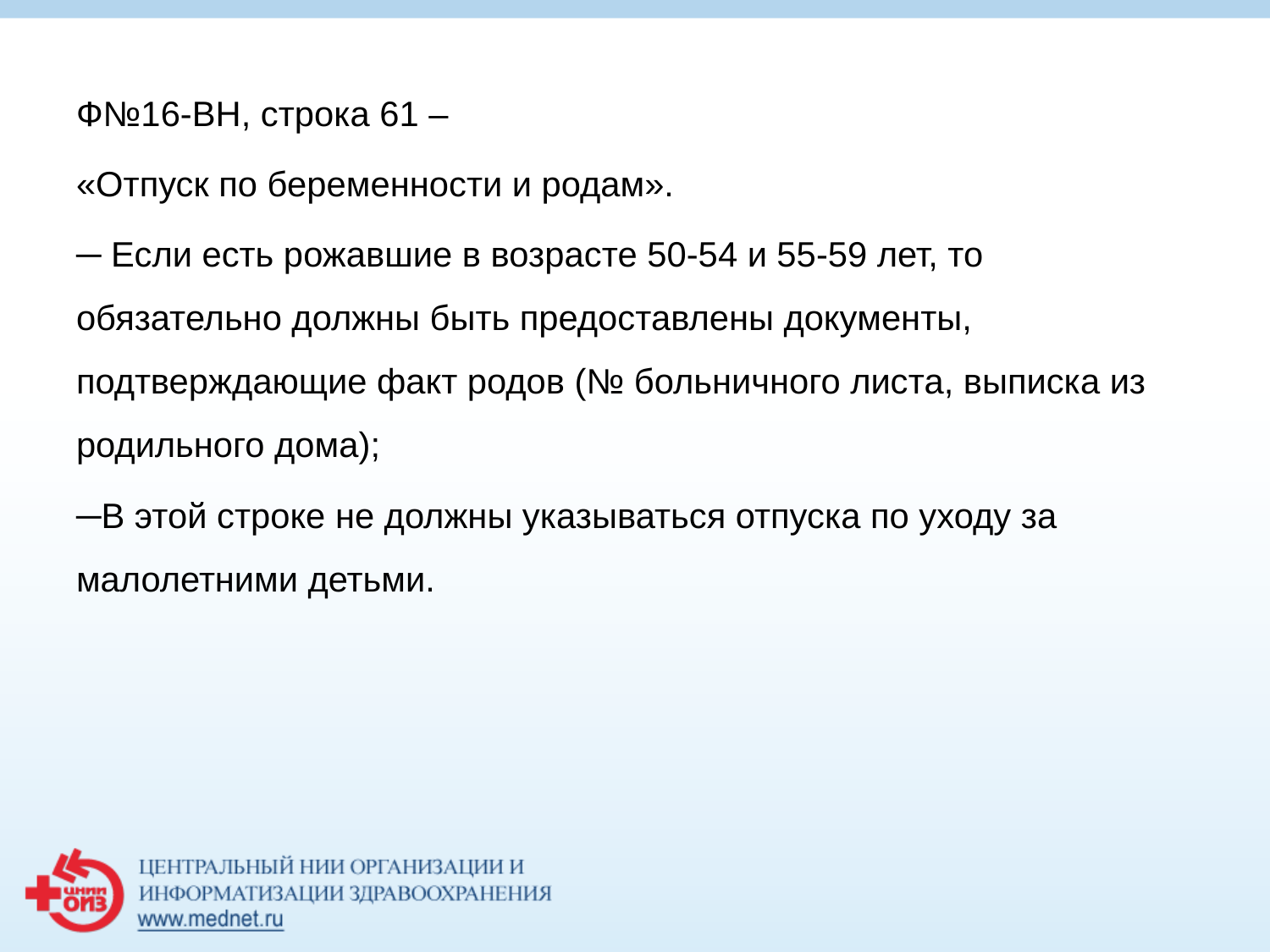

# Ф№16-ВН, строка 61 –
«Отпуск по беременности и родам».
─ Если есть рожавшие в возрасте 50-54 и 55-59 лет, то обязательно должны быть предоставлены документы, подтверждающие факт родов (№ больничного листа, выписка из родильного дома);
─В этой строке не должны указываться отпуска по уходу за малолетними детьми.